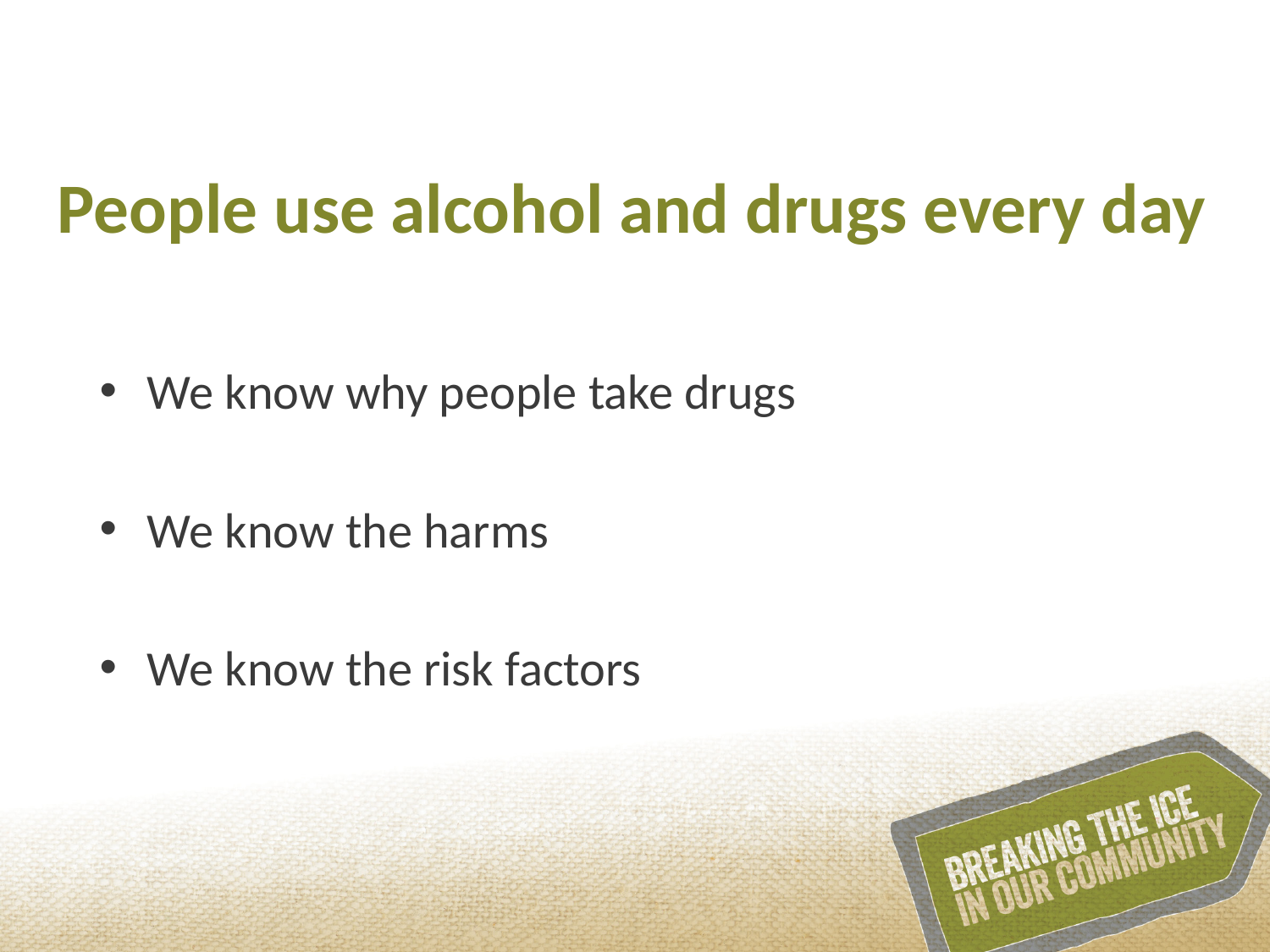

People use alcohol and drugs every day
We know why people take drugs

We know the harms

We know the risk factors